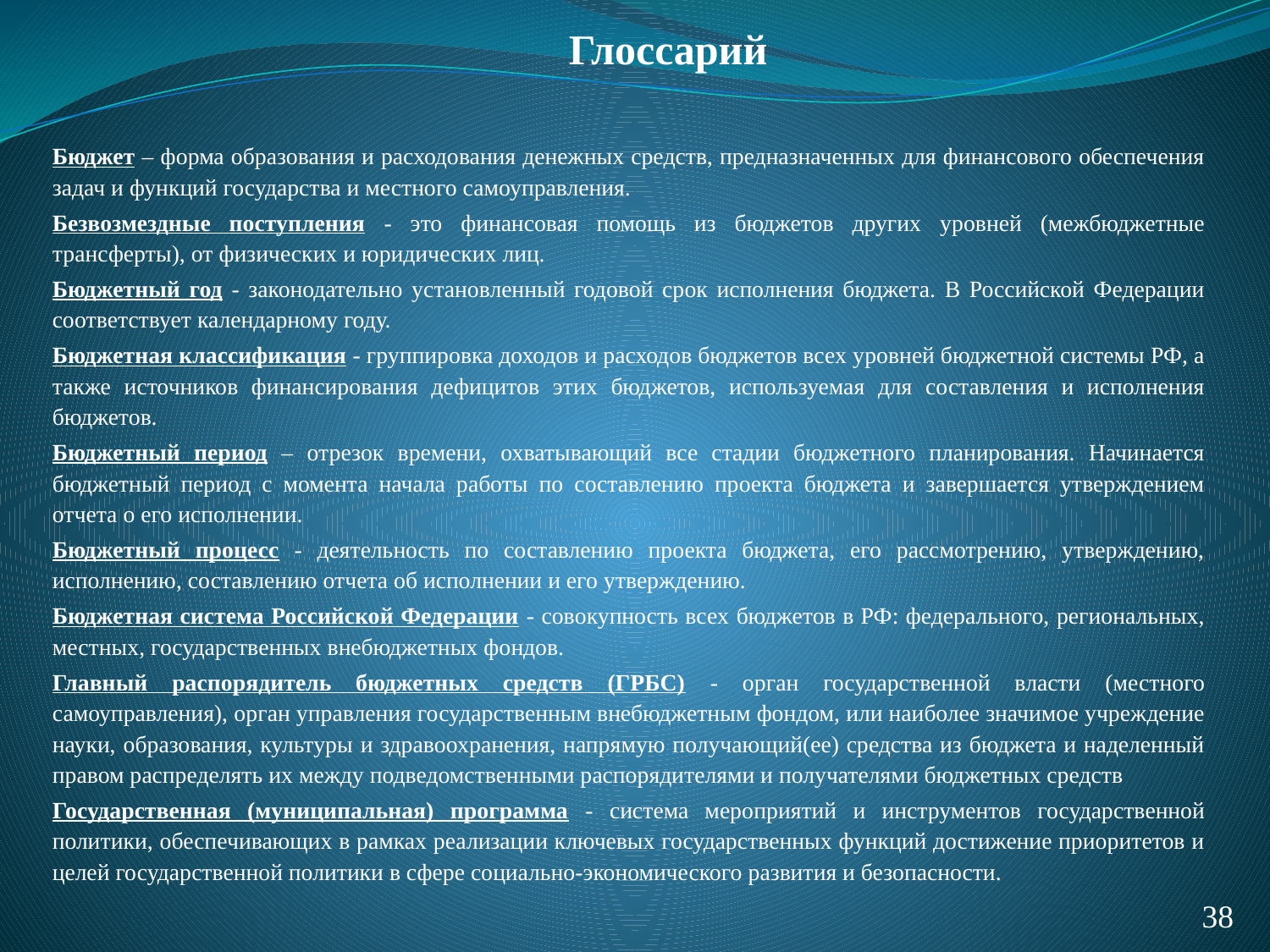

Глоссарий
Бюджет – форма образования и расходования денежных средств, предназначенных для финансового обеспечения задач и функций государства и местного самоуправления.
Безвозмездные поступления - это финансовая помощь из бюджетов других уровней (межбюджетные трансферты), от физических и юридических лиц.
Бюджетный год - законодательно установленный годовой срок исполнения бюджета. В Российской Федерации соответствует календарному году.
Бюджетная классификация - группировка доходов и расходов бюджетов всех уровней бюджетной системы РФ, а также источников финансирования дефицитов этих бюджетов, используемая для составления и исполнения бюджетов.
Бюджетный период – отрезок времени, охватывающий все стадии бюджетного планирования. Начинается бюджетный период с момента начала работы по составлению проекта бюджета и завершается утверждением отчета о его исполнении.
Бюджетный процесс - деятельность по составлению проекта бюджета, его рассмотрению, утверждению, исполнению, составлению отчета об исполнении и его утверждению.
Бюджетная система Российской Федерации - совокупность всех бюджетов в РФ: федерального, региональных, местных, государственных внебюджетных фондов.
Главный распорядитель бюджетных средств (ГРБС) - орган государственной власти (местного самоуправления), орган управления государственным внебюджетным фондом, или наиболее значимое учреждение науки, образования, культуры и здравоохранения, напрямую получающий(ее) средства из бюджета и наделенный правом распределять их между подведомственными распорядителями и получателями бюджетных средств
Государственная (муниципальная) программа - система мероприятий и инструментов государственной политики, обеспечивающих в рамках реализации ключевых государственных функций достижение приоритетов и целей государственной политики в сфере социально-экономического развития и безопасности.

38